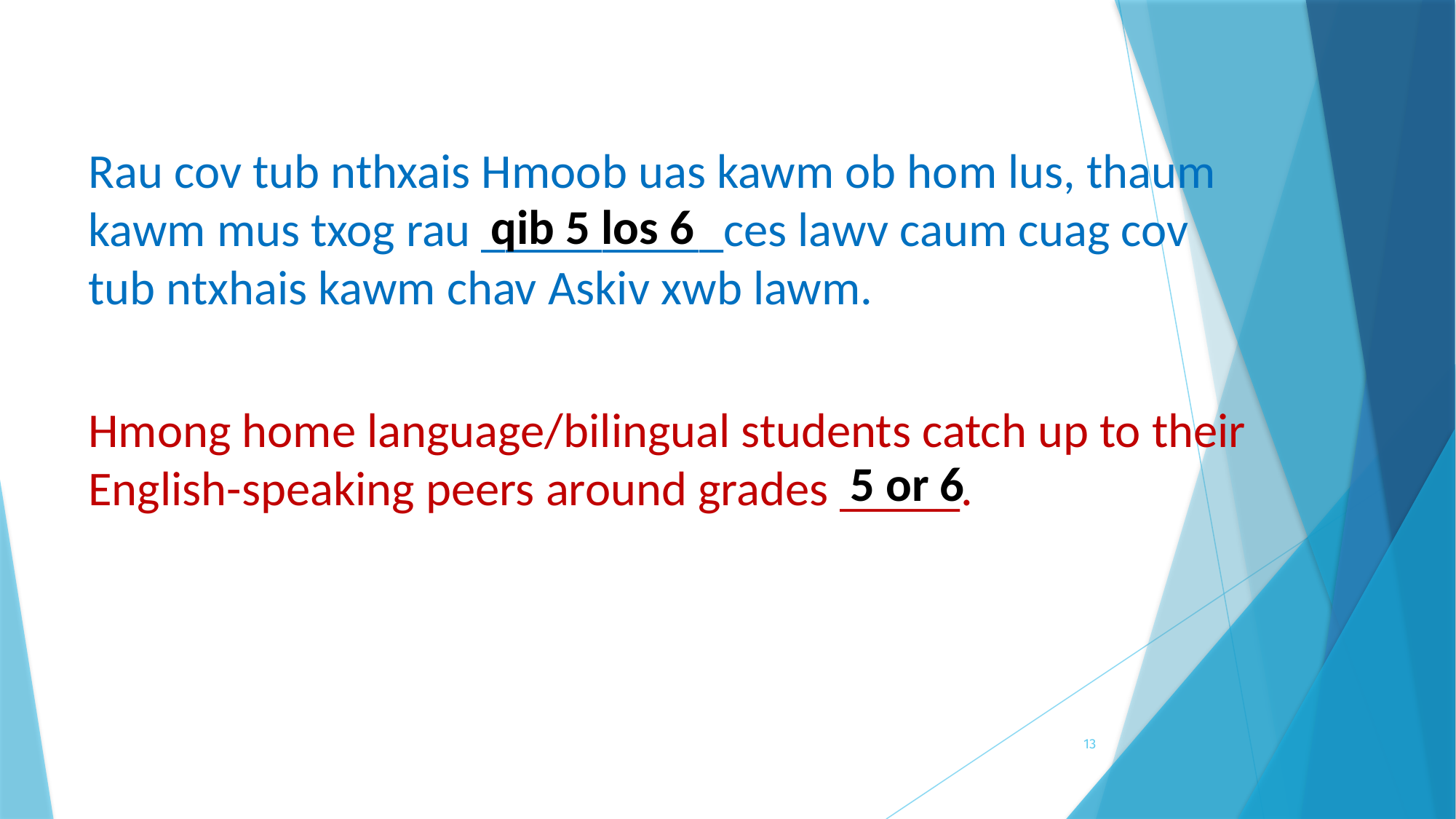

Rau cov tub nthxais Hmoob uas kawm ob hom lus, thaum kawm mus txog rau __________ces lawv caum cuag cov tub ntxhais kawm chav Askiv xwb lawm.
qib 5 los 6
Hmong home language/bilingual students catch up to their English-speaking peers around grades _____.

5 or 6
13